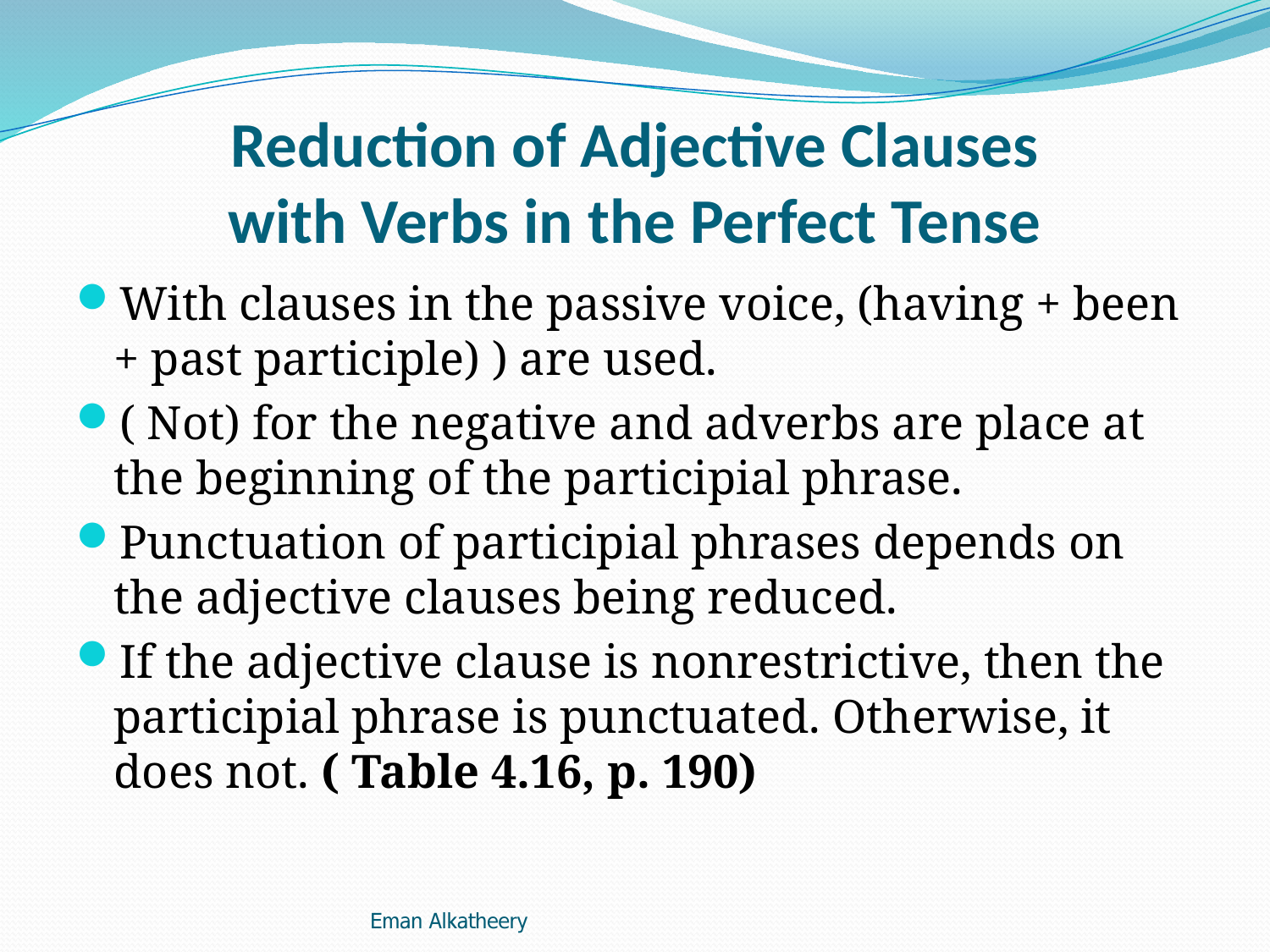

# Reduction of Adjective Clauses with Verbs in the Perfect Tense
With clauses in the passive voice, (having + been + past participle) ) are used.
( Not) for the negative and adverbs are place at the beginning of the participial phrase.
Punctuation of participial phrases depends on the adjective clauses being reduced.
If the adjective clause is nonrestrictive, then the participial phrase is punctuated. Otherwise, it does not. ( Table 4.16, p. 190)
Eman Alkatheery